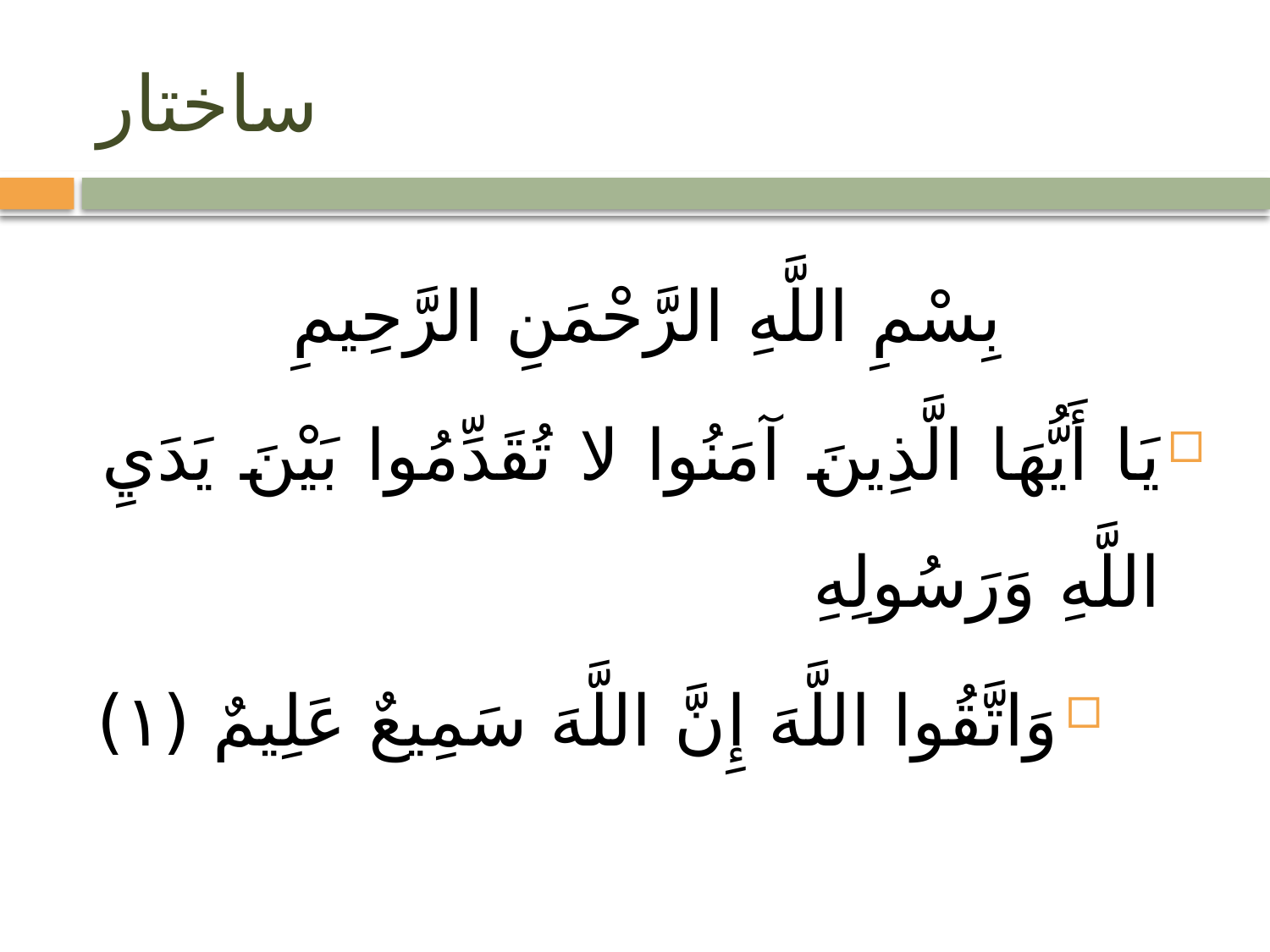

# ساختار
بِسْمِ اللَّهِ الرَّحْمَنِ الرَّحِيمِ
يَا أَيُّهَا الَّذِينَ آمَنُوا لا تُقَدِّمُوا بَيْنَ يَدَيِ اللَّهِ وَرَسُولِهِ
وَاتَّقُوا اللَّهَ إِنَّ اللَّهَ سَمِيعٌ عَلِيمٌ (١)